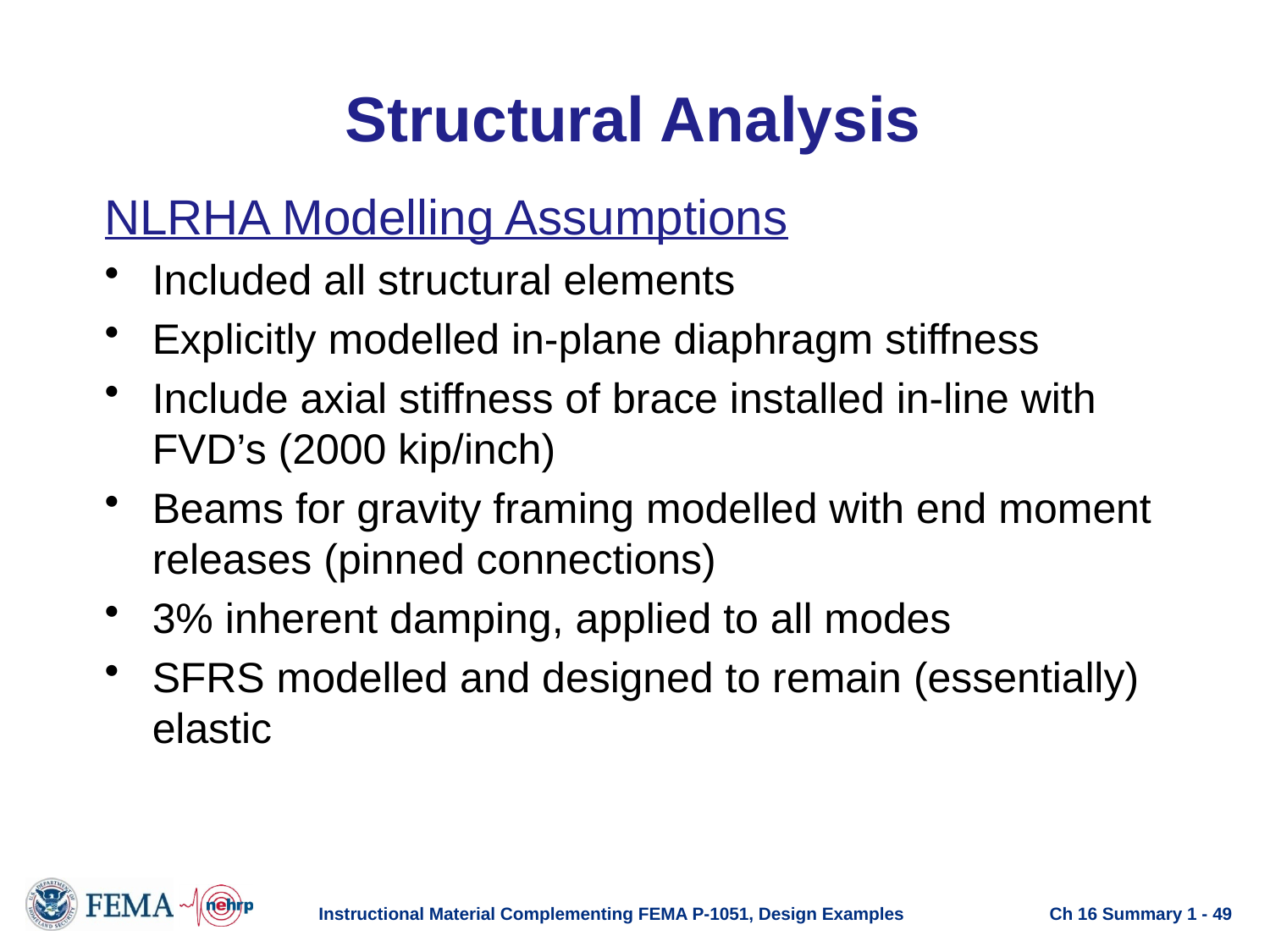

# Structural Analysis
NLRHA Modelling Assumptions
Included all structural elements
Explicitly modelled in-plane diaphragm stiffness
Include axial stiffness of brace installed in-line with FVD’s (2000 kip/inch)
Beams for gravity framing modelled with end moment releases (pinned connections)
3% inherent damping, applied to all modes
SFRS modelled and designed to remain (essentially) elastic

Instructional Material Complementing FEMA P-1051, Design Examples
Ch 16 Summary 1 - 49